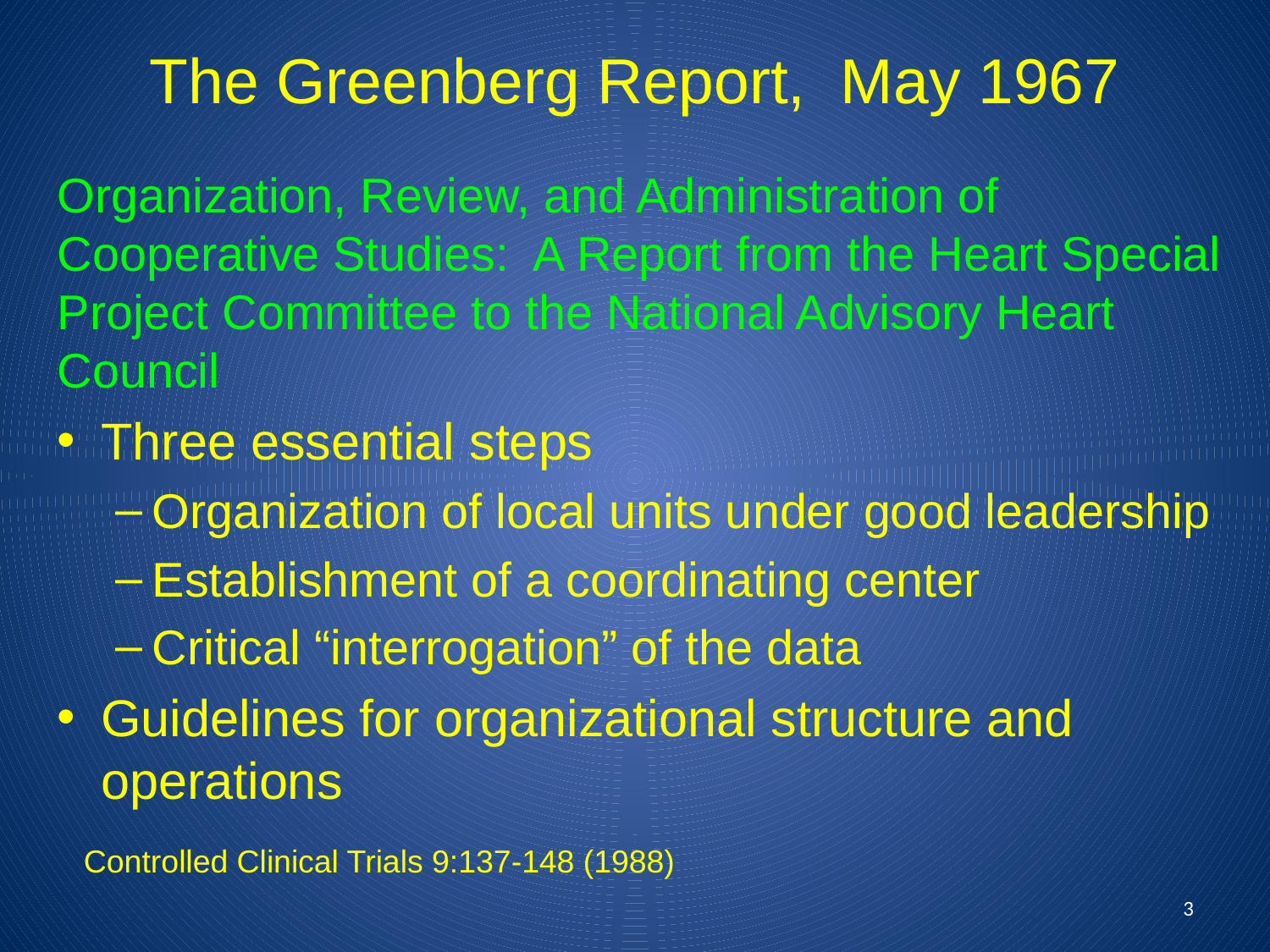

# The Greenberg Report,  May 1967
Organization, Review, and Administration of Cooperative Studies:  A Report from the Heart Special Project Committee to the National Advisory Heart Council
Three essential steps
Organization of local units under good leadership
Establishment of a coordinating center
Critical “interrogation” of the data
Guidelines for organizational structure and operations

Controlled Clinical Trials 9:137-148 (1988)
3